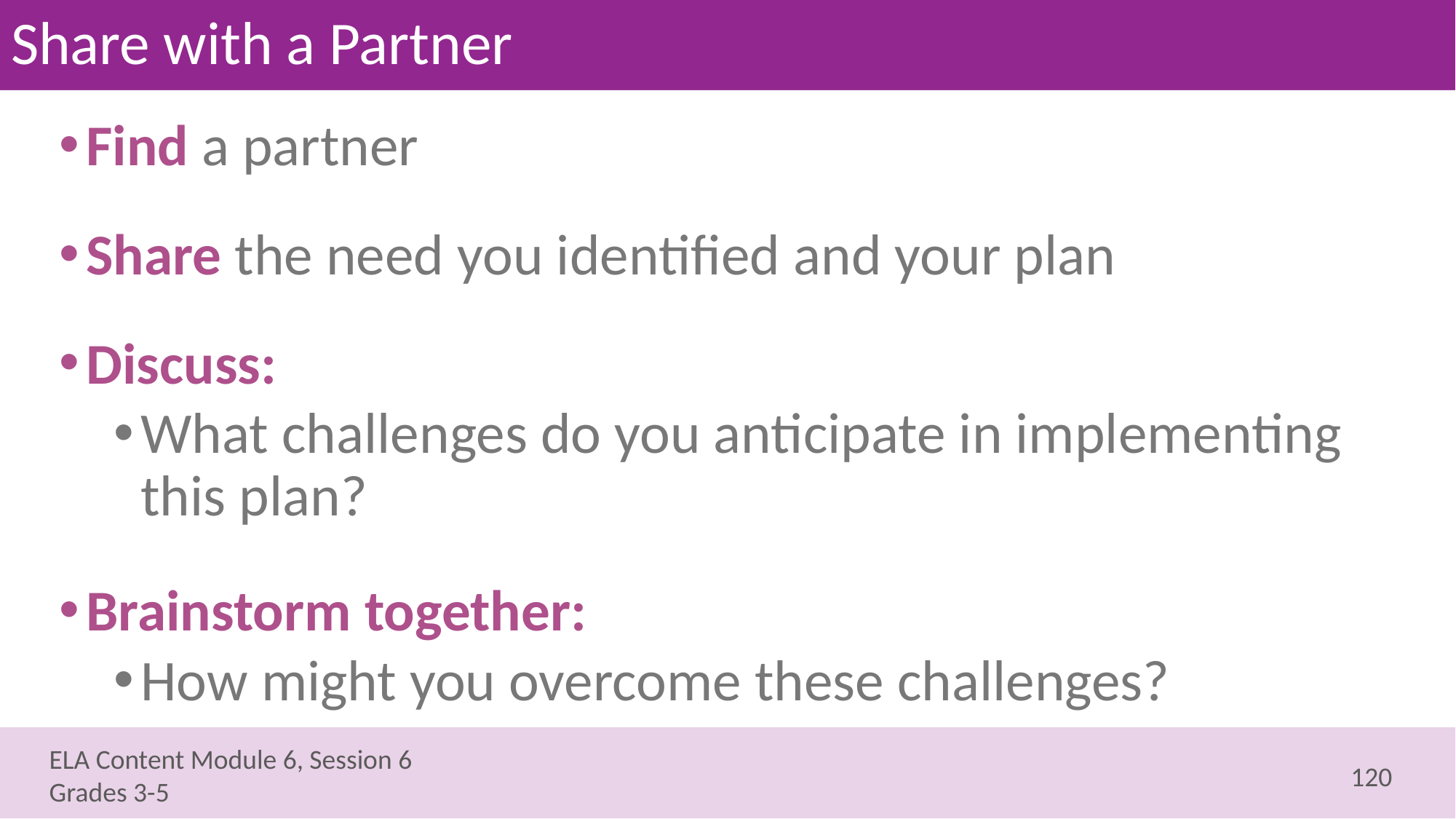

# Share with a Partner
Find a partner

Share the need you identified and your plan

Discuss:
What challenges do you anticipate in implementing this plan?

Brainstorm together:
How might you overcome these challenges?

120